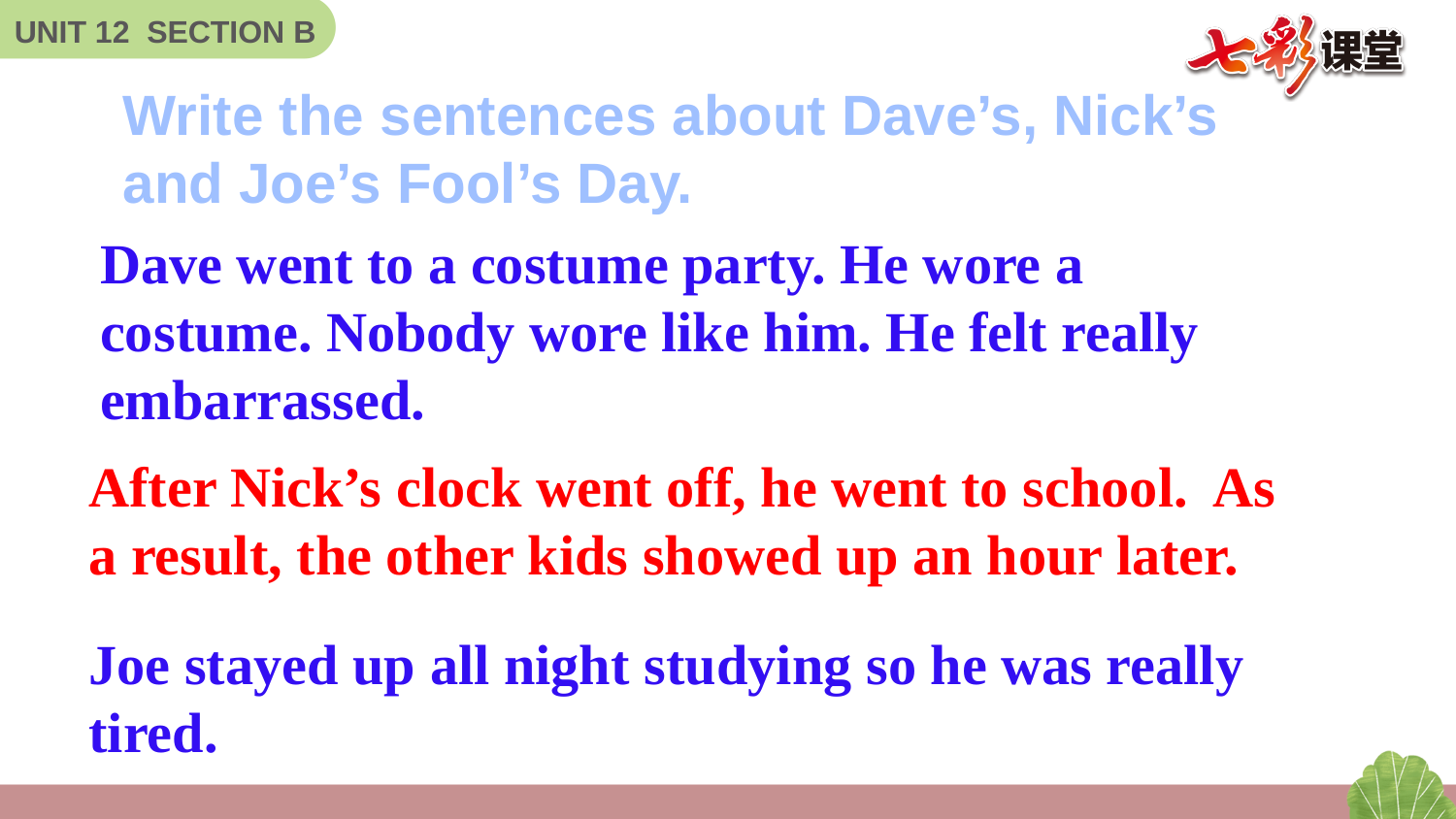

Write the sentences about Dave’s, Nick’s
and Joe’s Fool’s Day.
Dave went to a costume party. He wore a costume. Nobody wore like him. He felt really embarrassed.
After Nick’s clock went off, he went to school.  As a result, the other kids showed up an hour later.
Joe stayed up all night studying so he was really tired.